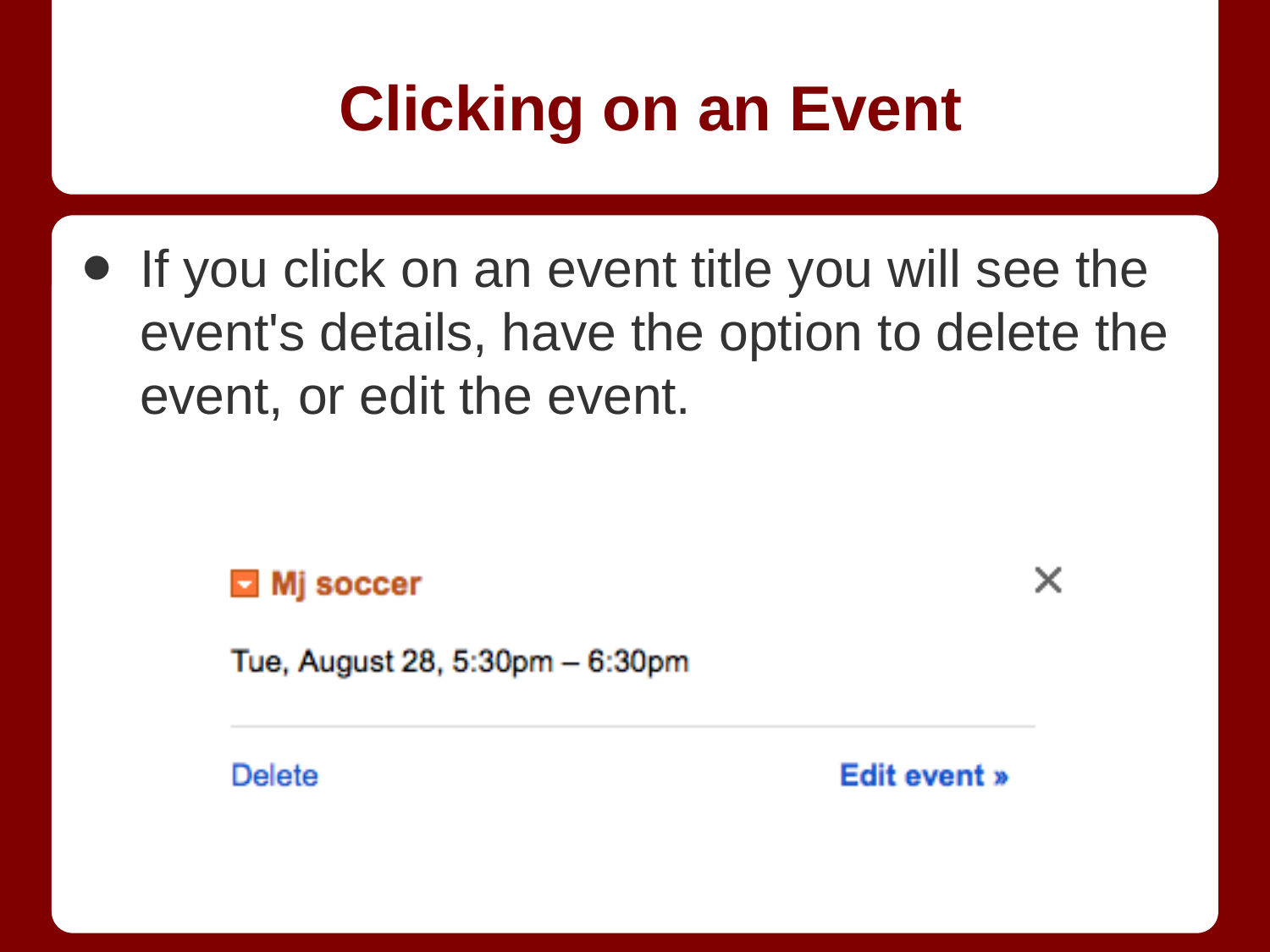

# Clicking on an Event
If you click on an event title you will see the event's details, have the option to delete the event, or edit the event.